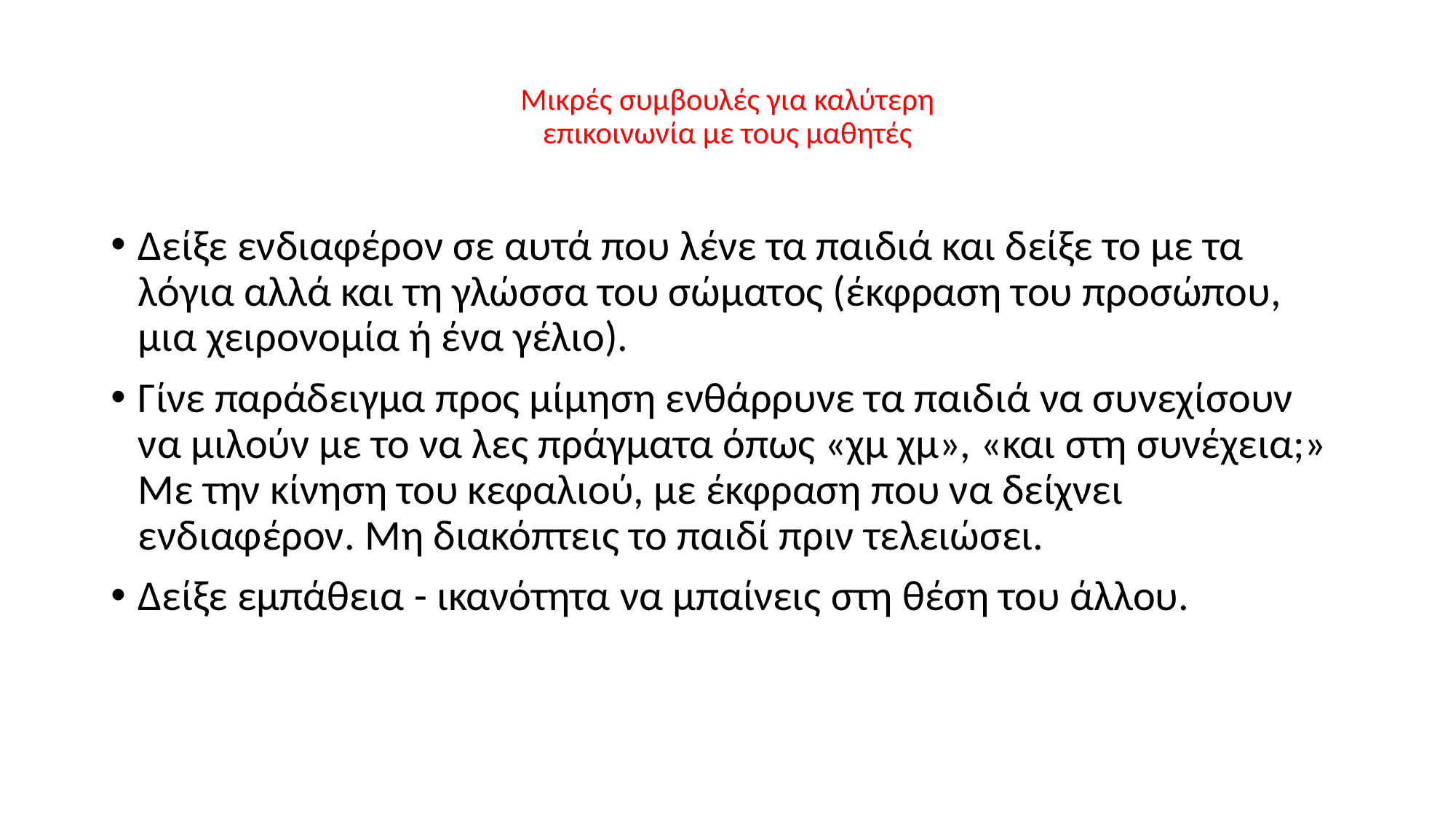

# Μικρές συμβουλές για καλύτερη επικοινωνία με τους μαθητές
Δείξε ενδιαφέρον σε αυτά που λένε τα παιδιά και δείξε το με τα λόγια αλλά και τη γλώσσα του σώματος (έκφραση του προσώπου, μια χειρονομία ή ένα γέλιο).
Γίνε παράδειγμα προς μίμηση ενθάρρυνε τα παιδιά να συνεχίσουν να μιλούν με το να λες πράγματα όπως «χμ χμ», «και στη συνέχεια;» Με την κίνηση του κεφαλιού, με έκφραση που να δείχνει ενδιαφέρον. Μη διακόπτεις το παιδί πριν τελειώσει.
Δείξε εμπάθεια - ικανότητα να μπαίνεις στη θέση του άλλου.